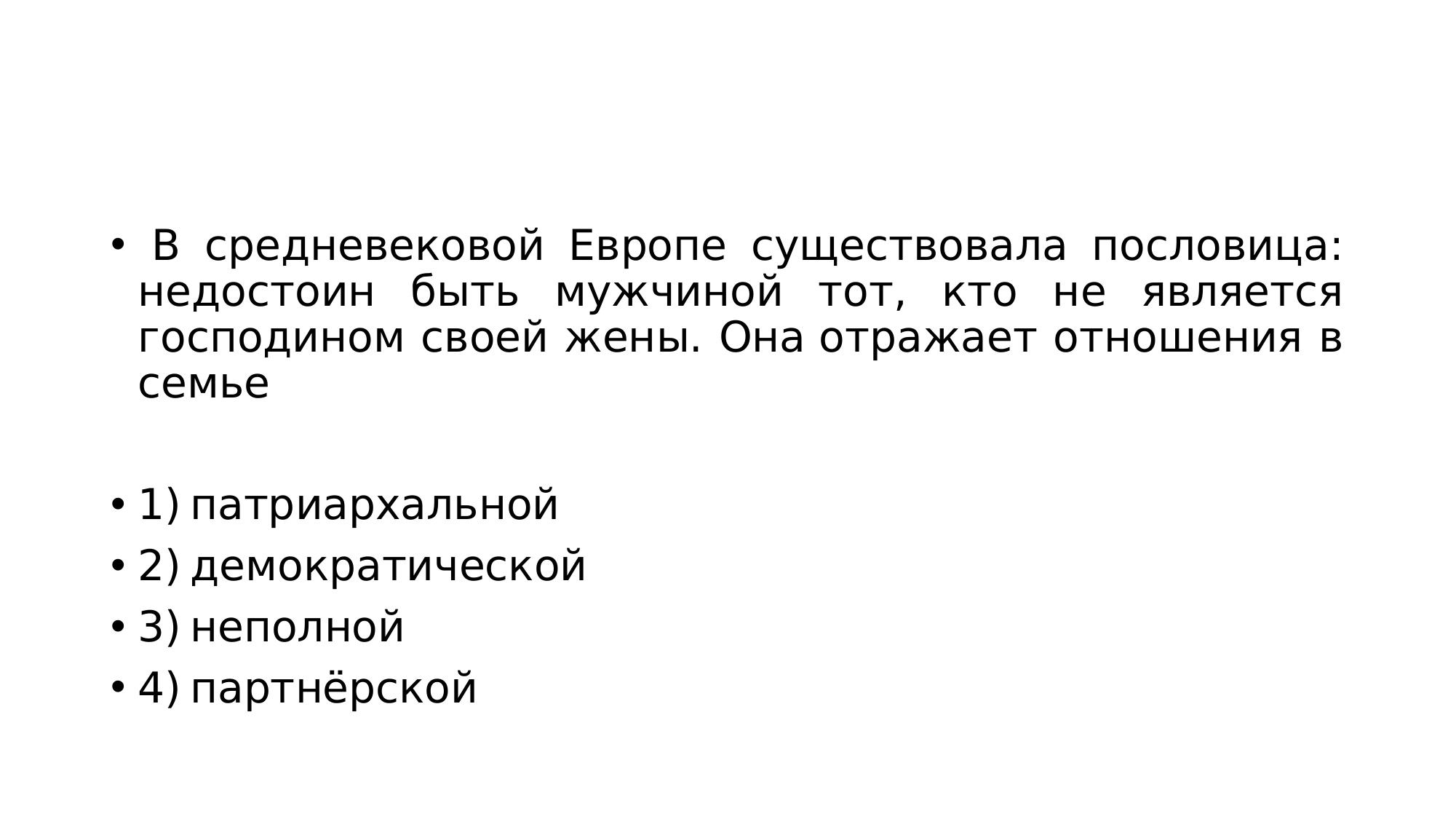

#
 В средневековой Европе существовала пословица: недостоин быть мужчиной тот, кто не является господином своей жены. Она отражает отношения в семье

1) патриархальной
2) демократической
3) неполной
4) партнёрской